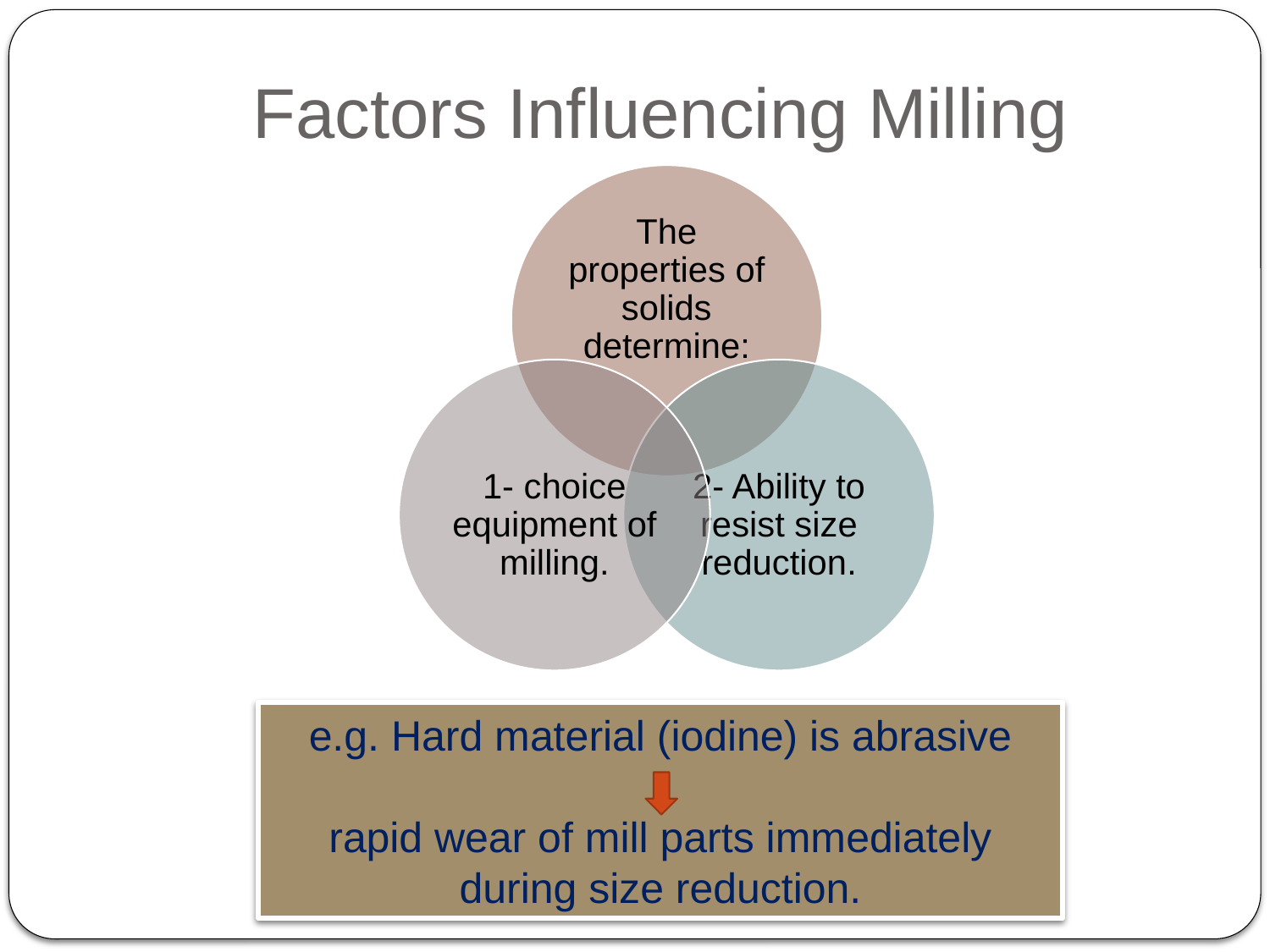

# Factors Influencing Milling
The properties of solids determine:
2- Ability to resist size reduction.
1- choice equipment of milling.
e.g. Hard material (iodine) is abrasive

rapid wear of mill parts immediately during size reduction.